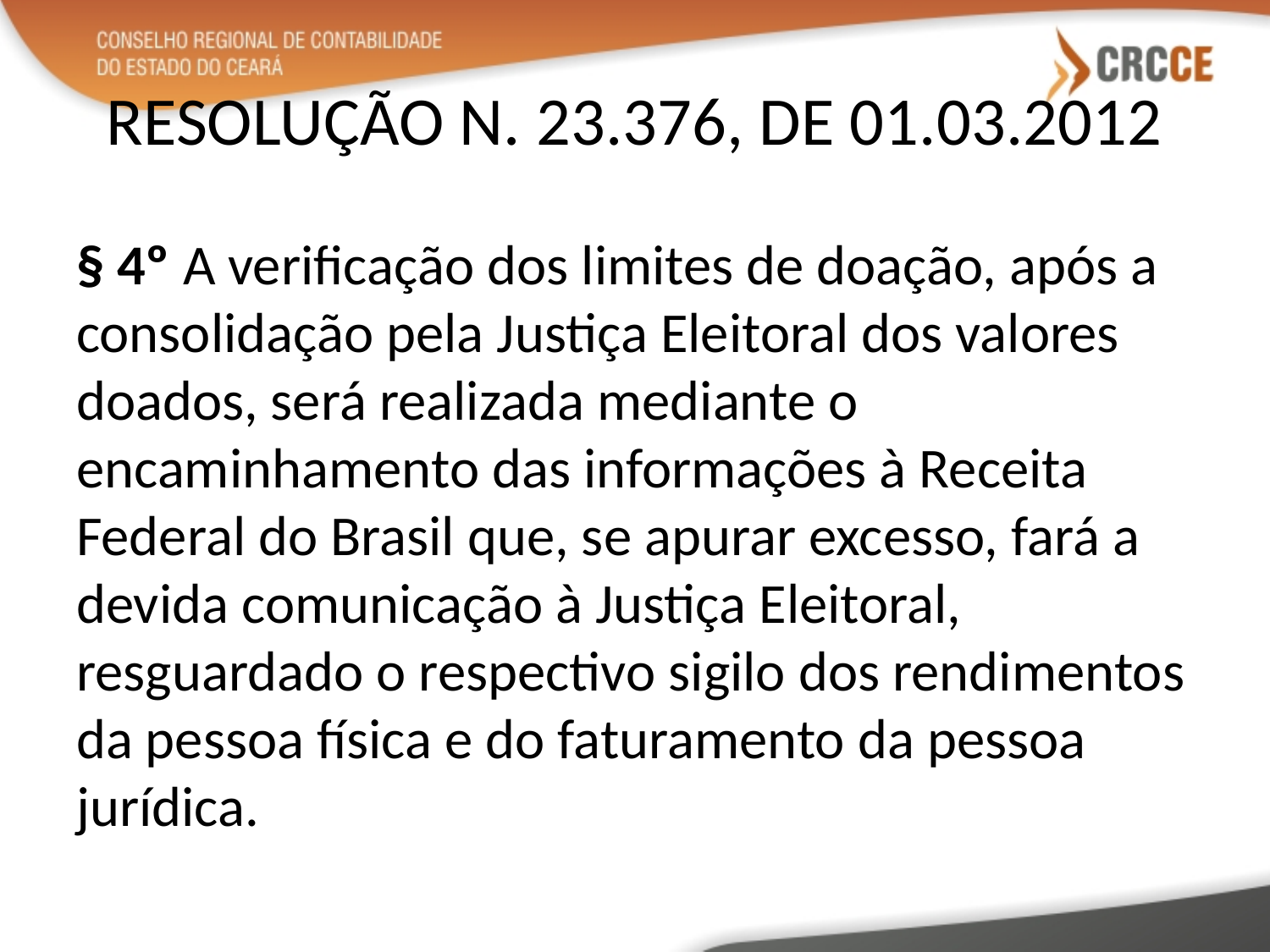

# RESOLUÇÃO N. 23.376, DE 01.03.2012
§ 4º A verificação dos limites de doação, após a consolidação pela Justiça Eleitoral dos valores doados, será realizada mediante o encaminhamento das informações à Receita Federal do Brasil que, se apurar excesso, fará a devida comunicação à Justiça Eleitoral, resguardado o respectivo sigilo dos rendimentos da pessoa física e do faturamento da pessoa jurídica.